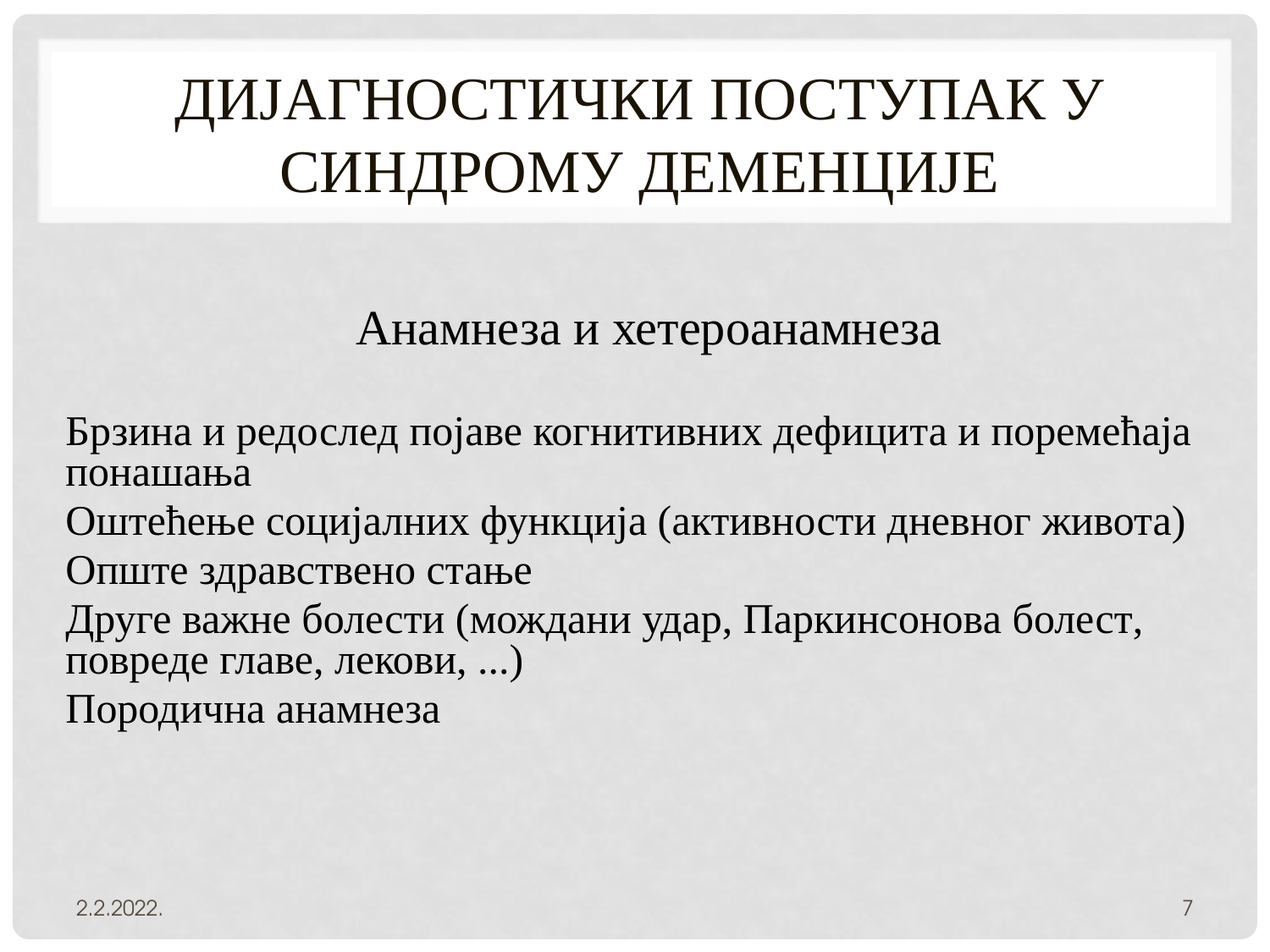

# ДИЈАГНОСТИЧКИ ПОСТУПАК у синдрому деменције
Анамнеза и хетероанамнеза

Брзина и редослед појаве когнитивних дефицита и поремећаја понашања
Оштећење социјалних функција (активности дневног живота)
Опште здравствено стање
Друге важне болести (мождани удар, Паркинсонова болест, повреде главе, лекови, ...)
Породична анамнеза
2.2.2022.
7